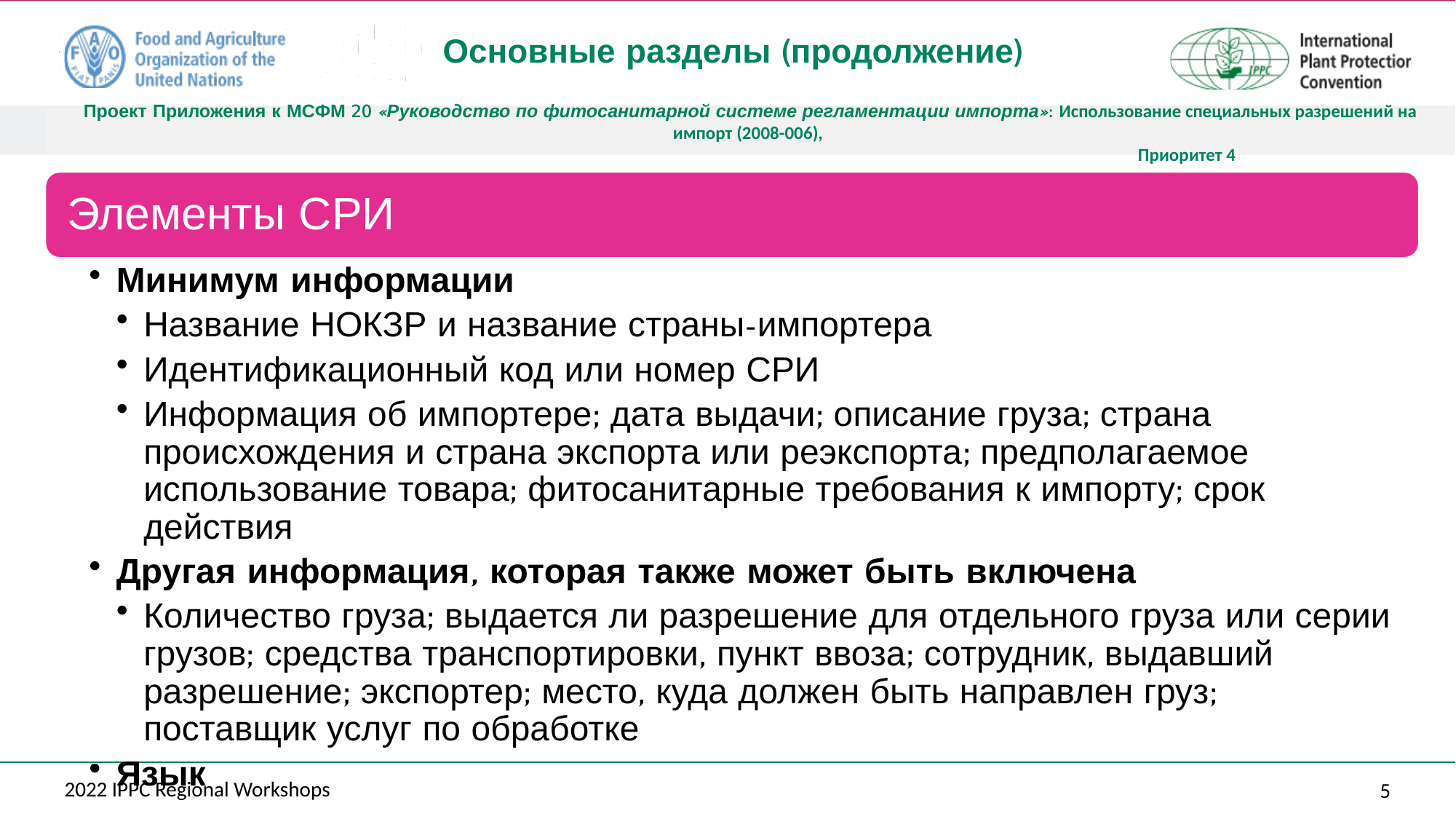

Основные разделы (продолжение)
Проект Приложения к МСФМ 20 «Руководство по фитосанитарной системе регламентации импорта»: Использование специальных разрешений на импорт (2008-006),
								Приоритет 4
Элементы СРИ
Минимум информации
Название НОКЗР и название страны-импортера
Идентификационный код или номер СРИ
Информация об импортере; дата выдачи; описание груза; страна происхождения и страна экспорта или реэкспорта; предполагаемое использование товара; фитосанитарные требования к импорту; срок действия
Другая информация, которая также может быть включена
Количество груза; выдается ли разрешение для отдельного груза или серии грузов; средства транспортировки, пункт ввоза; сотрудник, выдавший разрешение; экспортер; место, куда должен быть направлен груз; поставщик услуг по обработке
Язык